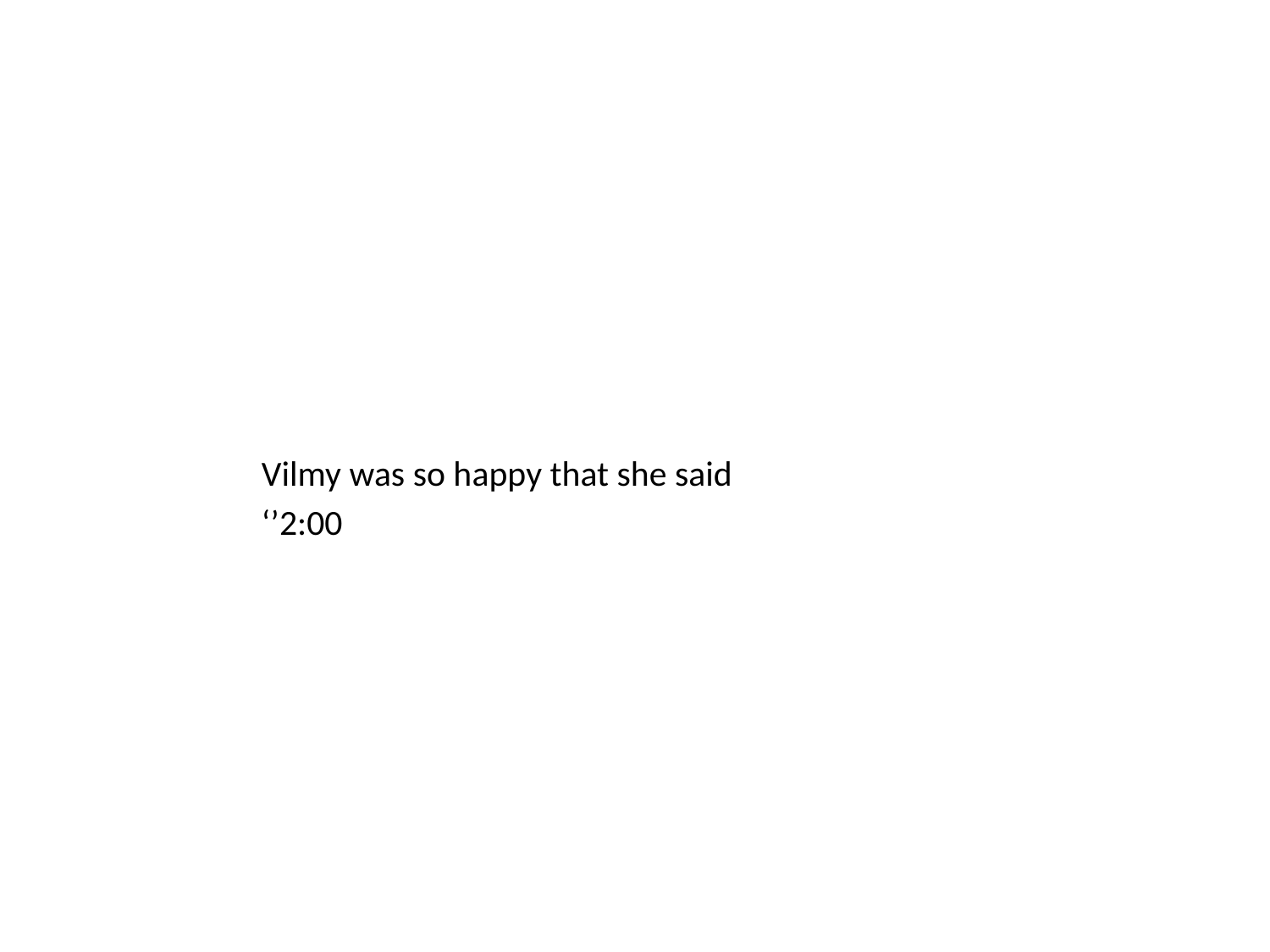

Vilmy was so happy that she said
‘’2:00